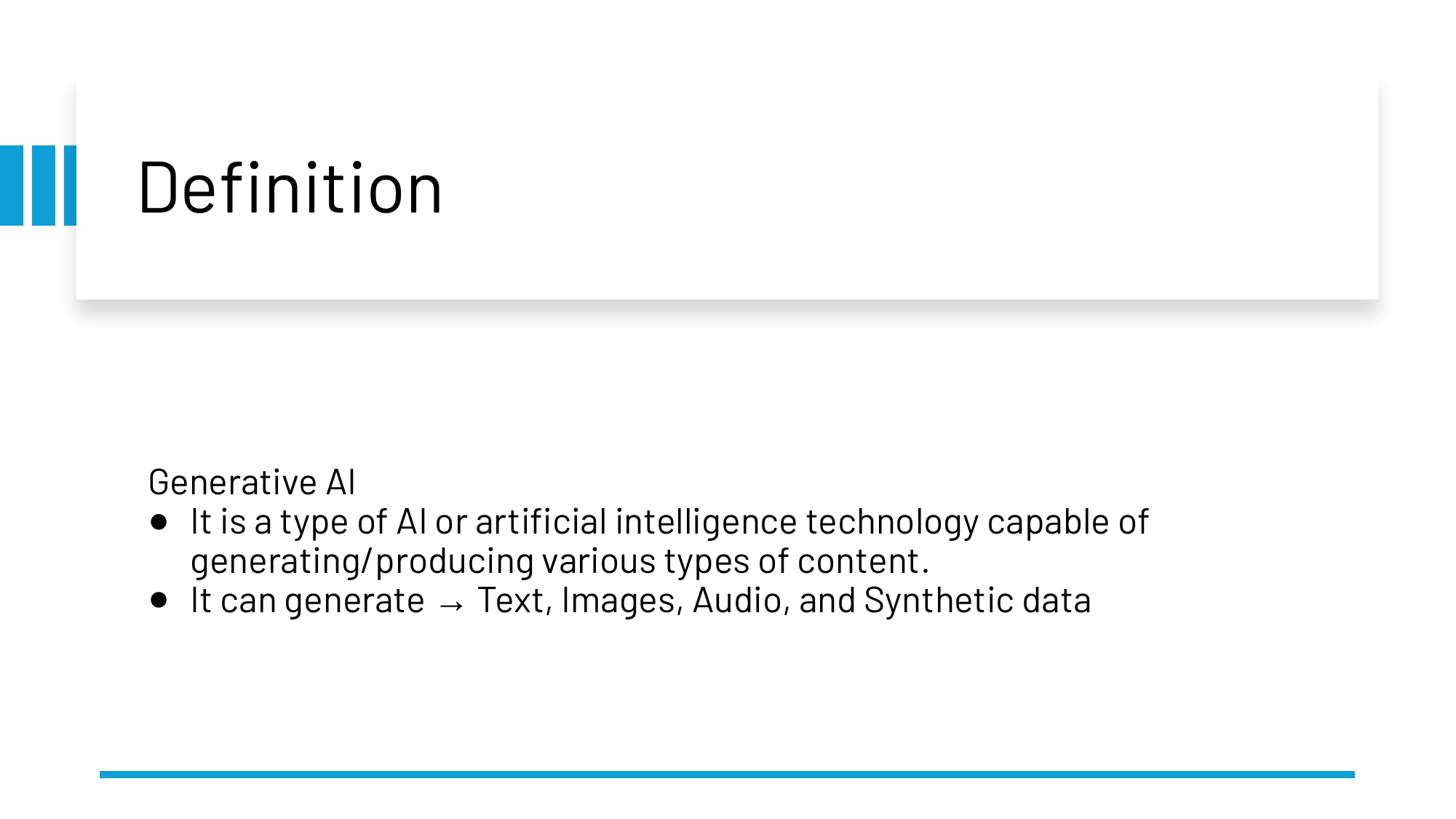

# Definition

Generative AI
It is a type of AI or artificial intelligence technology capable of generating/producing various types of content.
It can generate → Text, Images, Audio, and Synthetic data